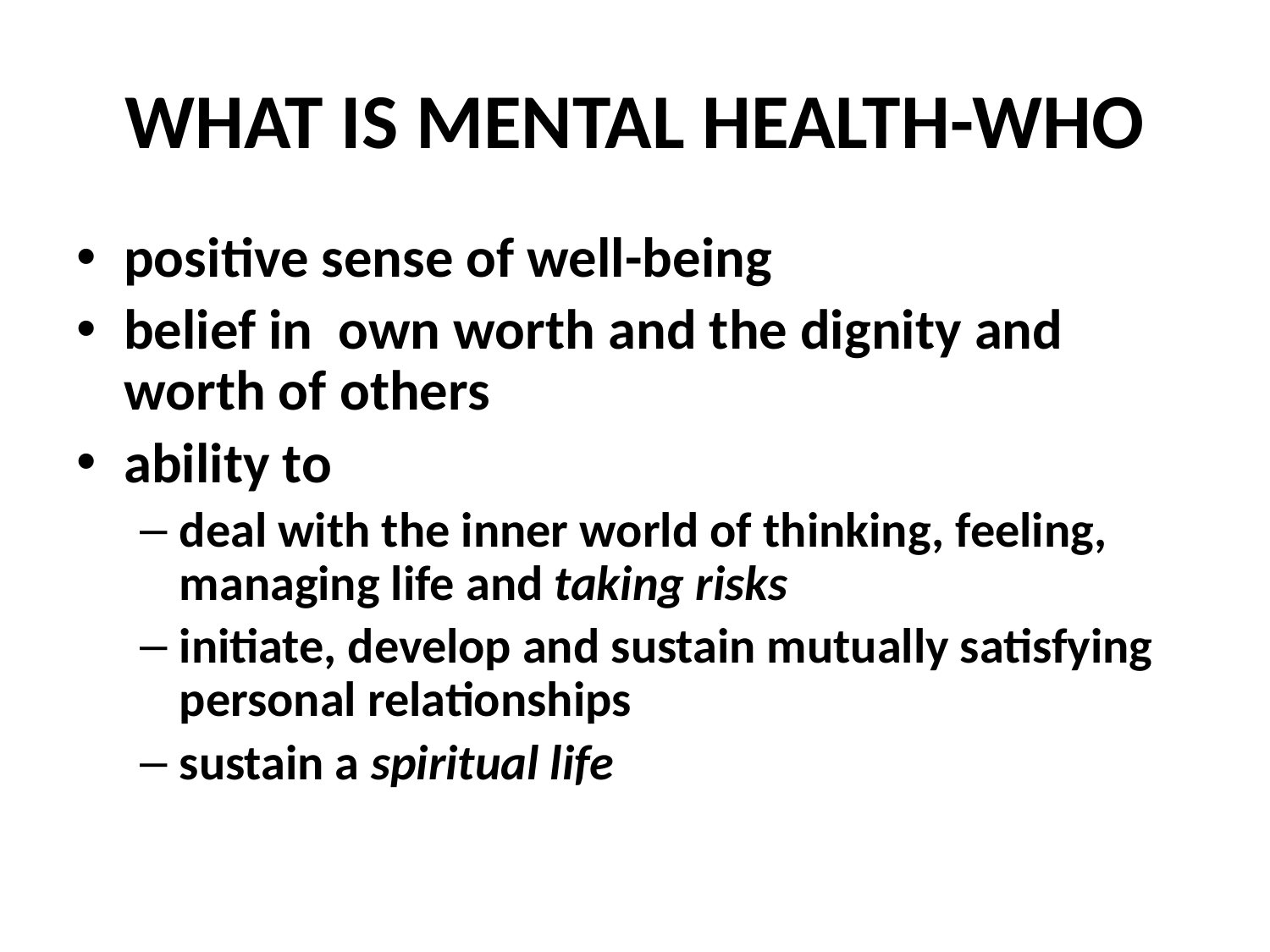

# WHAT IS MENTAL HEALTH-WHO
positive sense of well-being
belief in  own worth and the dignity and worth of others
ability to
deal with the inner world of thinking, feeling, managing life and taking risks
initiate, develop and sustain mutually satisfying personal relationships
sustain a spiritual life